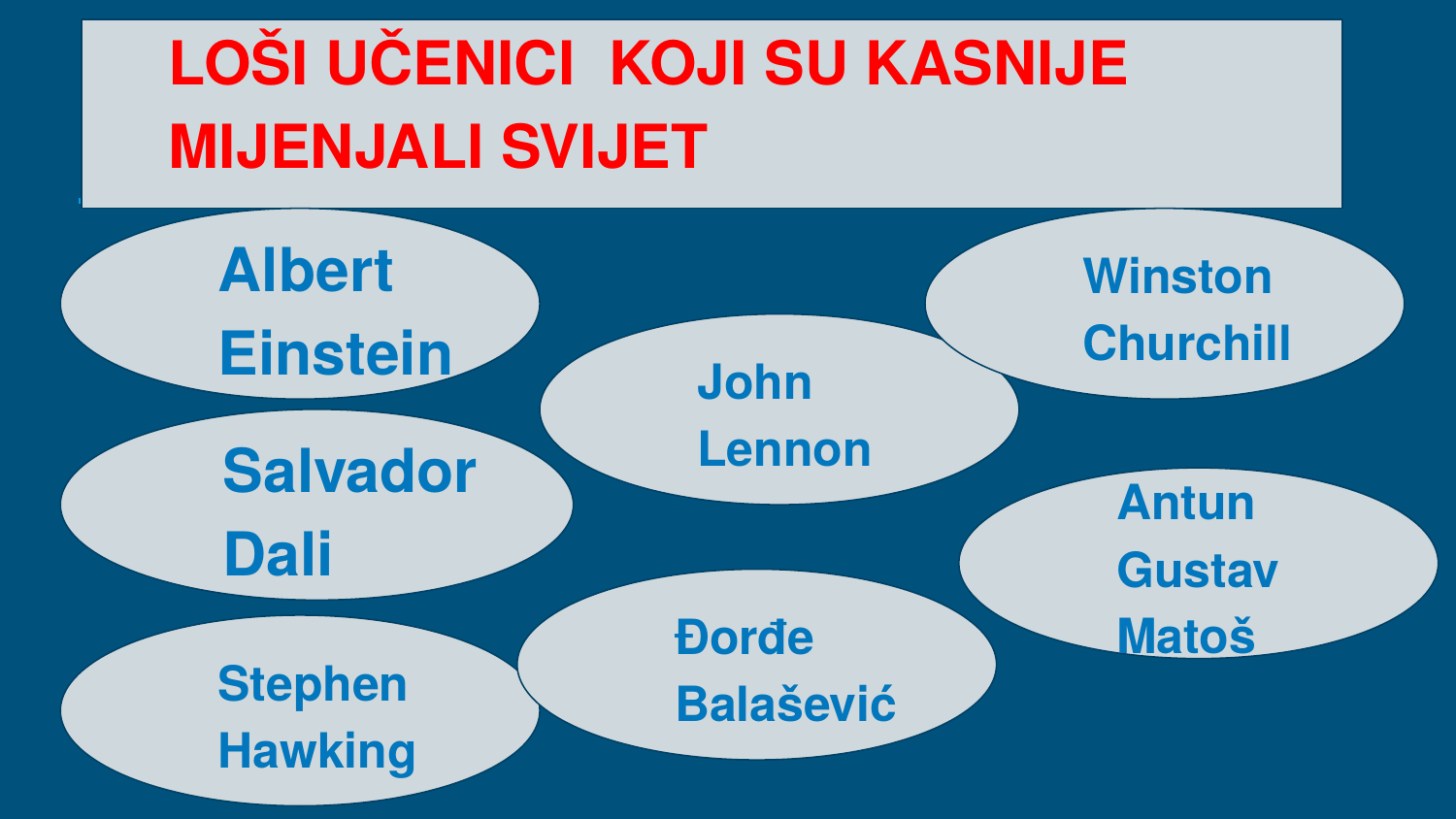

LOŠI UČENICI  KOJI SU KASNIJE MIJENJALI SVIJET

Albert Einstein
Winston Churchill
John Lennon
Salvador Dali
Antun Gustav Matoš
Đorđe Balašević
Stephen Hawking